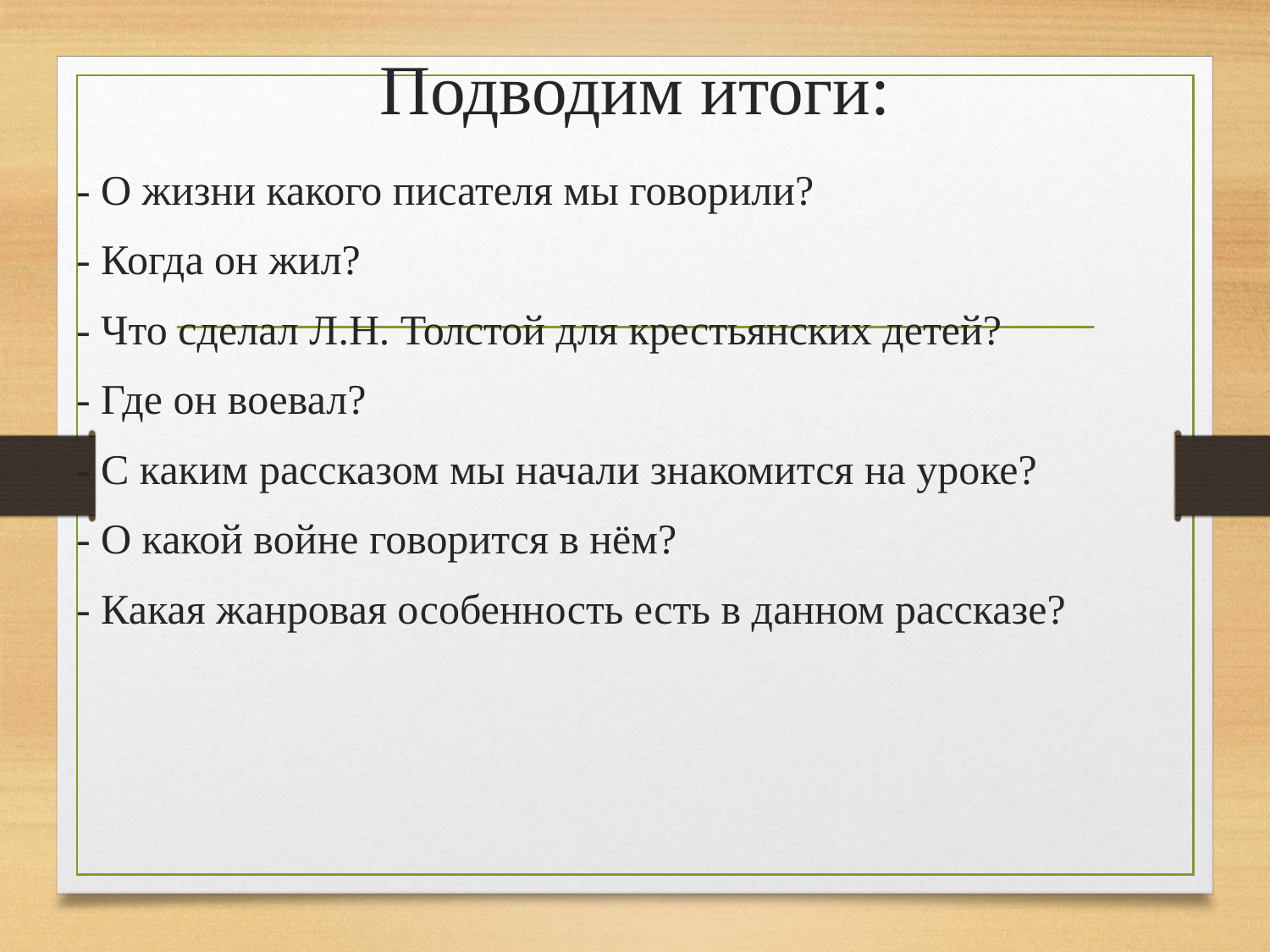

# Подводим итоги:
- О жизни какого писателя мы говорили?
- Когда он жил?
- Что сделал Л.Н. Толстой для крестьянских детей?
- Где он воевал?
- С каким рассказом мы начали знакомится на уроке?
- О какой войне говорится в нём?
- Какая жанровая особенность есть в данном рассказе?